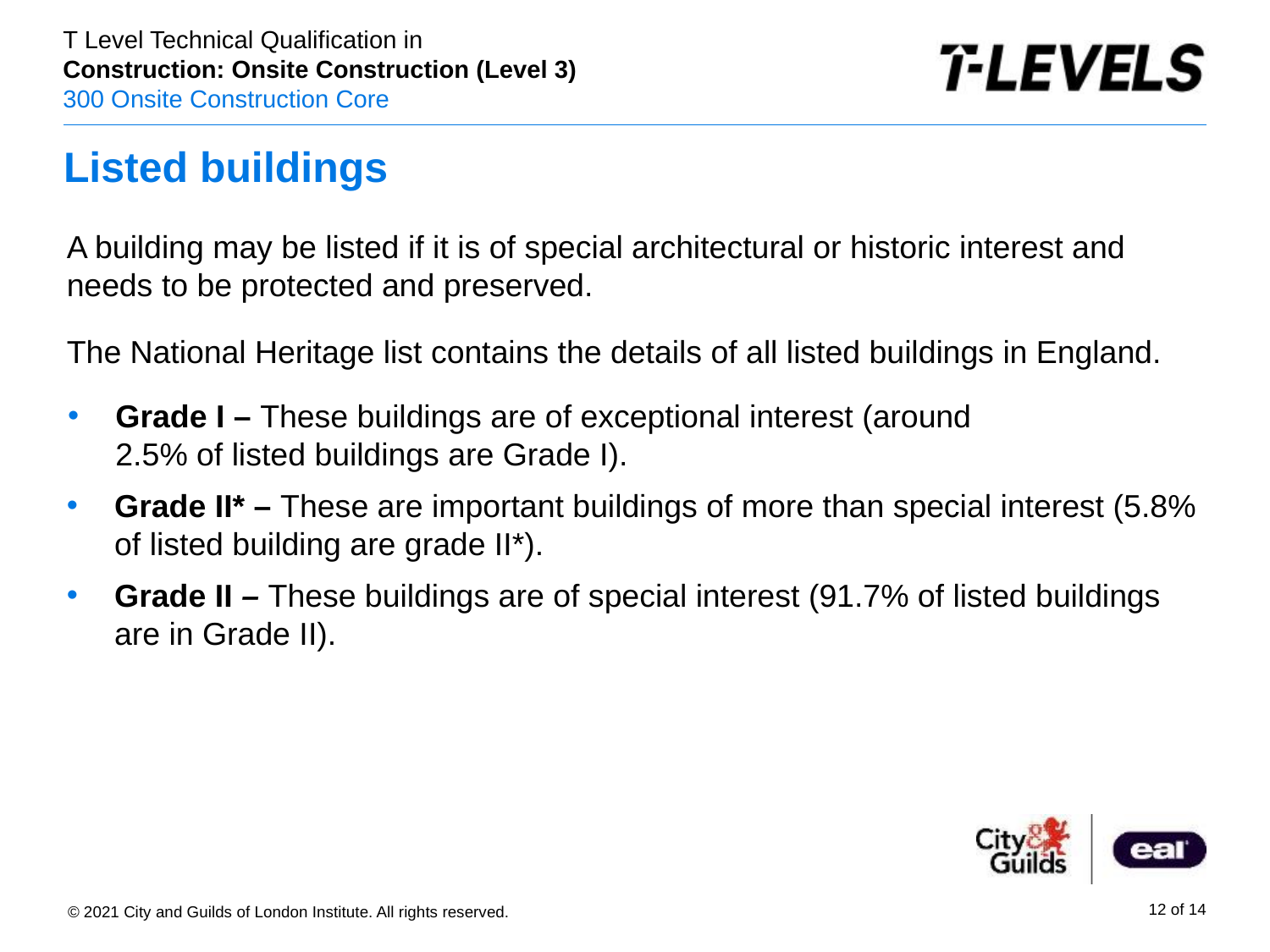

# Listed buildings
A building may be listed if it is of special architectural or historic interest and needs to be protected and preserved.
The National Heritage list contains the details of all listed buildings in England.
Grade I – These buildings are of exceptional interest (around 2.5% of listed buildings are Grade I).
Grade II* – These are important buildings of more than special interest (5.8% of listed building are grade II*).
Grade II – These buildings are of special interest (91.7% of listed buildings are in Grade II).